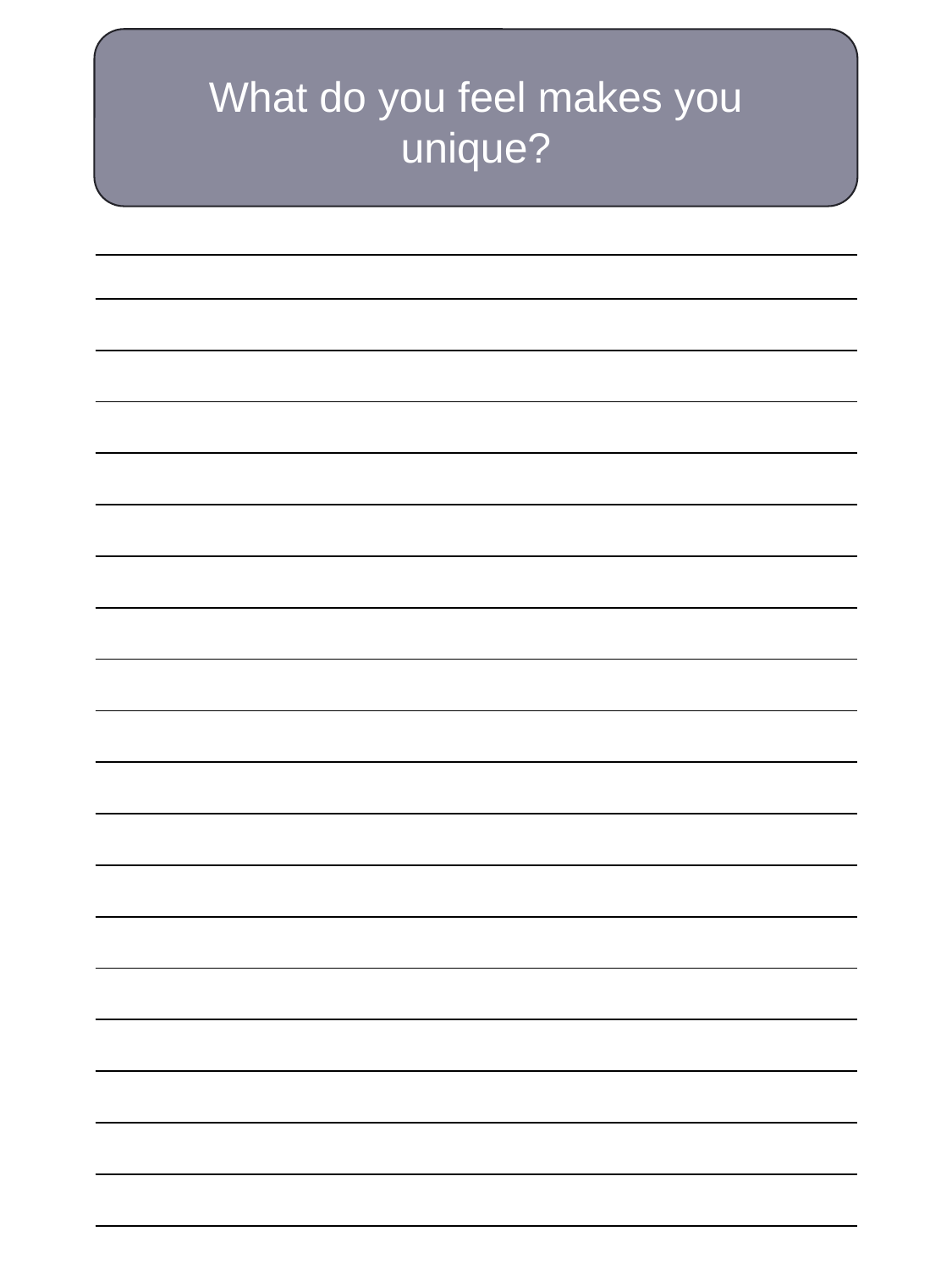

What do you feel makes you unique?
|  |
| --- |
|  |
|  |
|  |
|  |
|  |
|  |
|  |
|  |
|  |
|  |
|  |
|  |
|  |
|  |
|  |
|  |
|  |
|  |